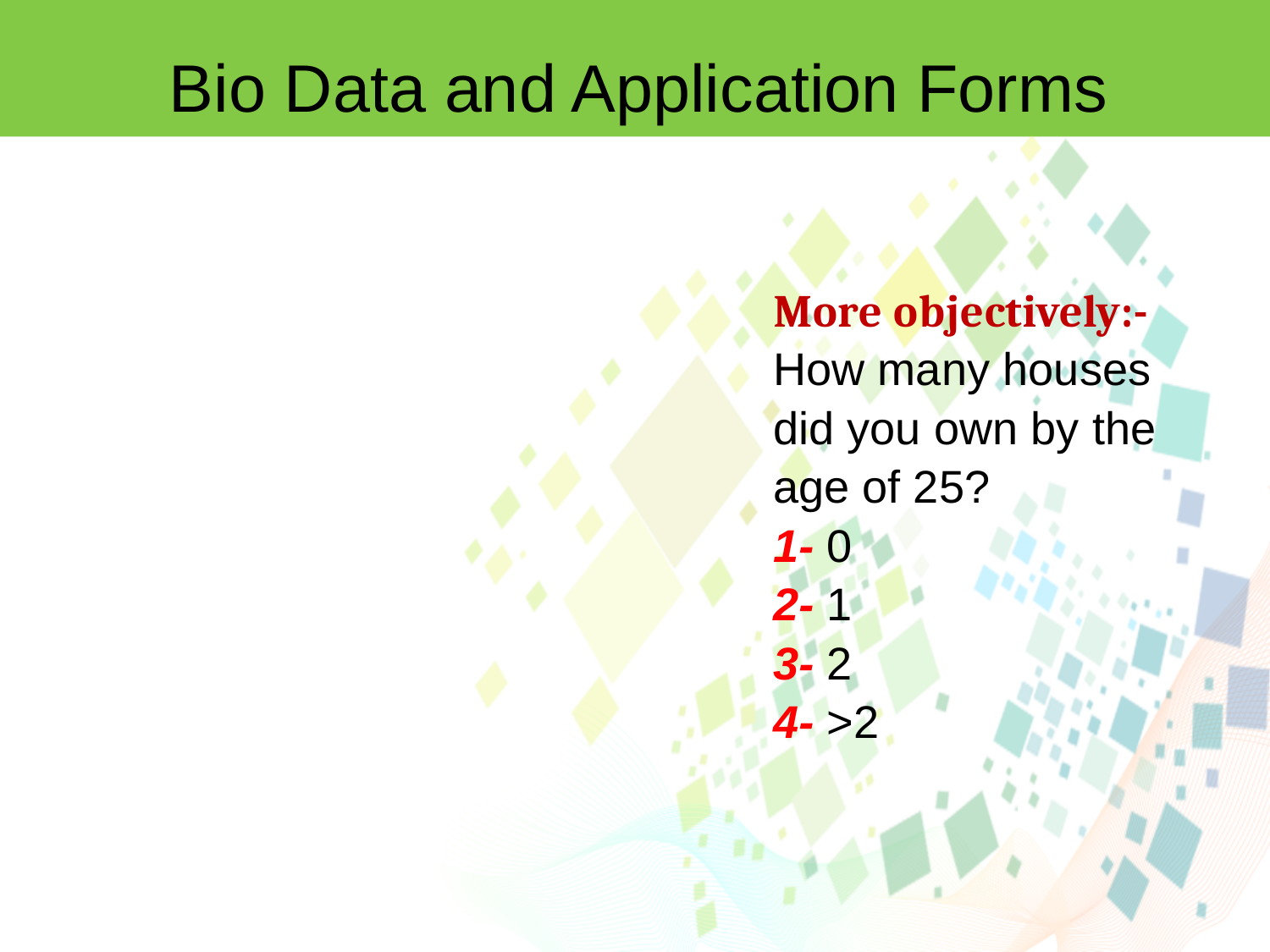

Bio Data and Application Forms
More objectively:-
How many houses did you own by the age of 25?
1- 0
2- 1
3- 2
4- >2